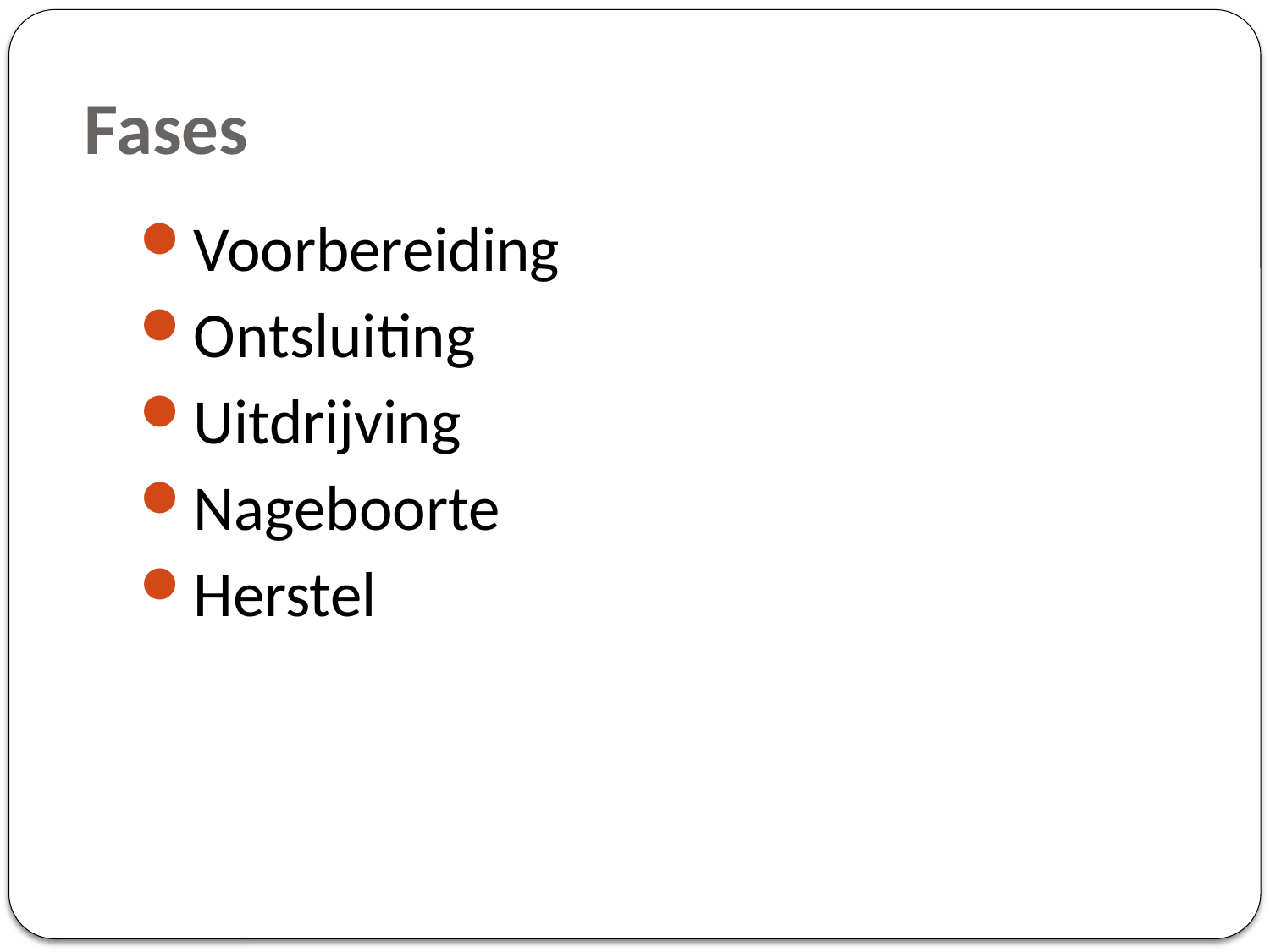

# Fases
Voorbereiding
Ontsluiting
Uitdrijving
Nageboorte
Herstel